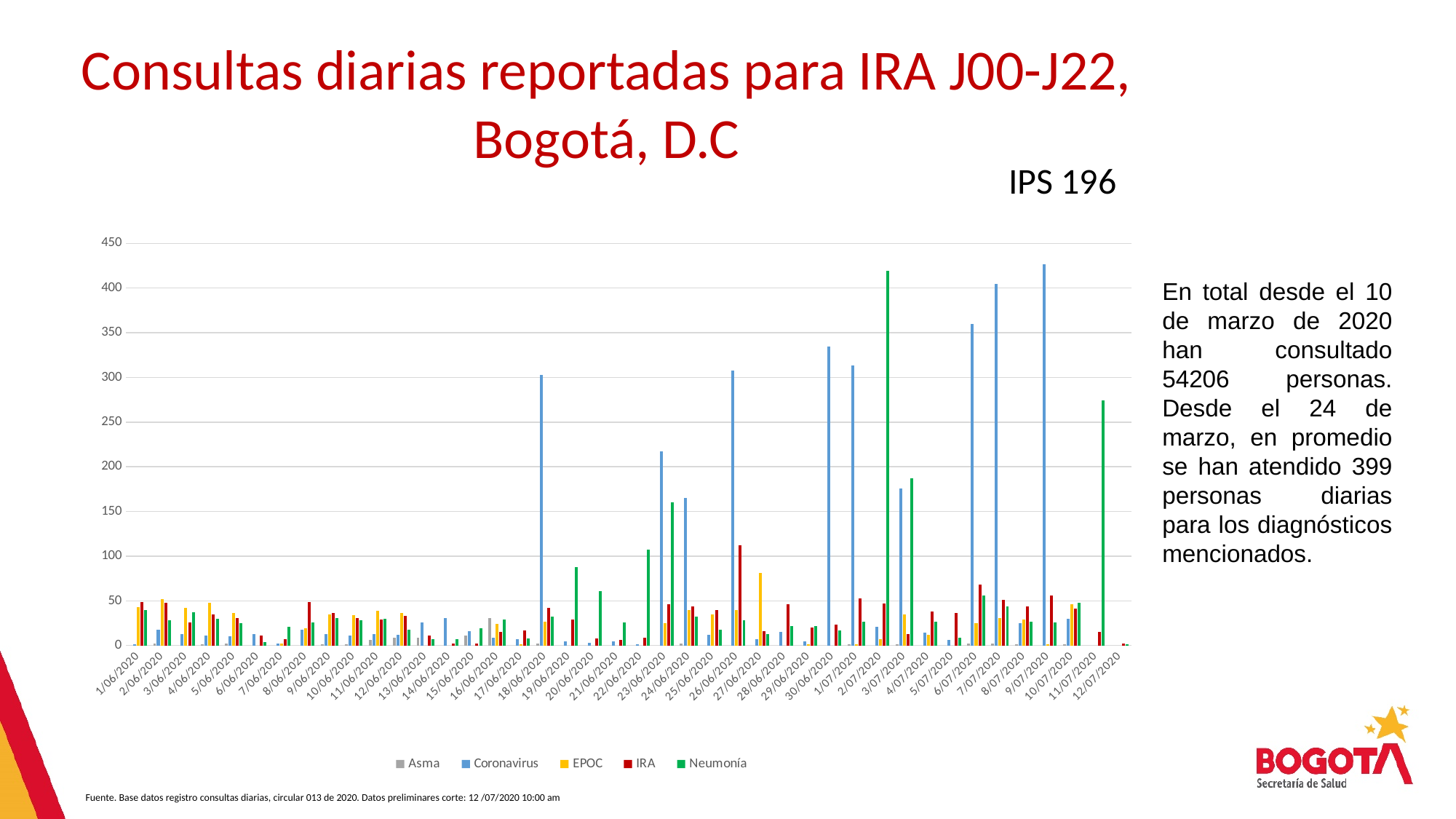

Consultas diarias reportadas para IRA J00-J22, Bogotá, D.C

IPS 196

### Chart

| Category | Asma | Coronavirus | EPOC | IRA | Neumonía |
|---|---|---|---|---|---|
| 1/06/2020 | None | 1.0 | 43.0 | 49.0 | 40.0 |
| 2/06/2020 | 2.0 | 18.0 | 52.0 | 48.0 | 28.0 |
| 3/06/2020 | None | 13.0 | 42.0 | 26.0 | 37.0 |
| 4/06/2020 | 1.0 | 11.0 | 48.0 | 35.0 | 30.0 |
| 5/06/2020 | 2.0 | 10.0 | 36.0 | 31.0 | 25.0 |
| 6/06/2020 | None | 13.0 | None | 11.0 | 4.0 |
| 7/06/2020 | None | 2.0 | 2.0 | 7.0 | 21.0 |
| 8/06/2020 | None | 18.0 | 19.0 | 49.0 | 26.0 |
| 9/06/2020 | 1.0 | 13.0 | 35.0 | 36.0 | 31.0 |
| 10/06/2020 | 1.0 | 11.0 | 34.0 | 31.0 | 28.0 |
| 11/06/2020 | 6.0 | 13.0 | 39.0 | 29.0 | 30.0 |
| 12/06/2020 | 9.0 | 12.0 | 36.0 | 33.0 | 18.0 |
| 13/06/2020 | 9.0 | 26.0 | None | 11.0 | 7.0 |
| 14/06/2020 | None | 31.0 | None | 2.0 | 7.0 |
| 15/06/2020 | 11.0 | 16.0 | None | 2.0 | 19.0 |
| 16/06/2020 | 31.0 | 9.0 | 24.0 | 15.0 | 29.0 |
| 17/06/2020 | None | 7.0 | 1.0 | 17.0 | 8.0 |
| 18/06/2020 | 2.0 | 303.0 | 27.0 | 42.0 | 32.0 |
| 19/06/2020 | None | 5.0 | None | 29.0 | 88.0 |
| 20/06/2020 | None | 3.0 | None | 8.0 | 61.0 |
| 21/06/2020 | None | 5.0 | None | 6.0 | 26.0 |
| 22/06/2020 | None | 1.0 | None | 9.0 | 107.0 |
| 23/06/2020 | None | 217.0 | 25.0 | 46.0 | 160.0 |
| 24/06/2020 | 2.0 | 165.0 | 40.0 | 44.0 | 32.0 |
| 25/06/2020 | None | 12.0 | 35.0 | 40.0 | 18.0 |
| 26/06/2020 | None | 308.0 | 40.0 | 112.0 | 28.0 |
| 27/06/2020 | None | 7.0 | 81.0 | 16.0 | 13.0 |
| 28/06/2020 | None | 15.0 | None | 46.0 | 22.0 |
| 29/06/2020 | None | 5.0 | 1.0 | 20.0 | 22.0 |
| 30/06/2020 | None | 335.0 | None | 23.0 | 17.0 |
| 1/07/2020 | 1.0 | 313.0 | 1.0 | 53.0 | 27.0 |
| 2/07/2020 | None | 21.0 | 7.0 | 47.0 | 419.0 |
| 3/07/2020 | 1.0 | 176.0 | 35.0 | 13.0 | 187.0 |
| 4/07/2020 | None | 14.0 | 12.0 | 38.0 | 27.0 |
| 5/07/2020 | None | 6.0 | None | 36.0 | 9.0 |
| 6/07/2020 | 2.0 | 360.0 | 25.0 | 68.0 | 56.0 |
| 7/07/2020 | 2.0 | 405.0 | 31.0 | 51.0 | 44.0 |
| 8/07/2020 | 1.0 | 25.0 | 29.0 | 44.0 | 27.0 |
| 9/07/2020 | None | 427.0 | 1.0 | 56.0 | 26.0 |
| 10/07/2020 | 1.0 | 30.0 | 46.0 | 41.0 | 48.0 |
| 11/07/2020 | None | None | None | 15.0 | 274.0 |
| 12/07/2020 | None | None | None | 2.0 | 1.0 |
En total desde el 10 de marzo de 2020 han consultado 54206 personas. Desde el 24 de marzo, en promedio se han atendido 399 personas diarias para los diagnósticos mencionados.
Fuente. Base datos registro consultas diarias, circular 013 de 2020. Datos preliminares corte: 12 /07/2020 10:00 am